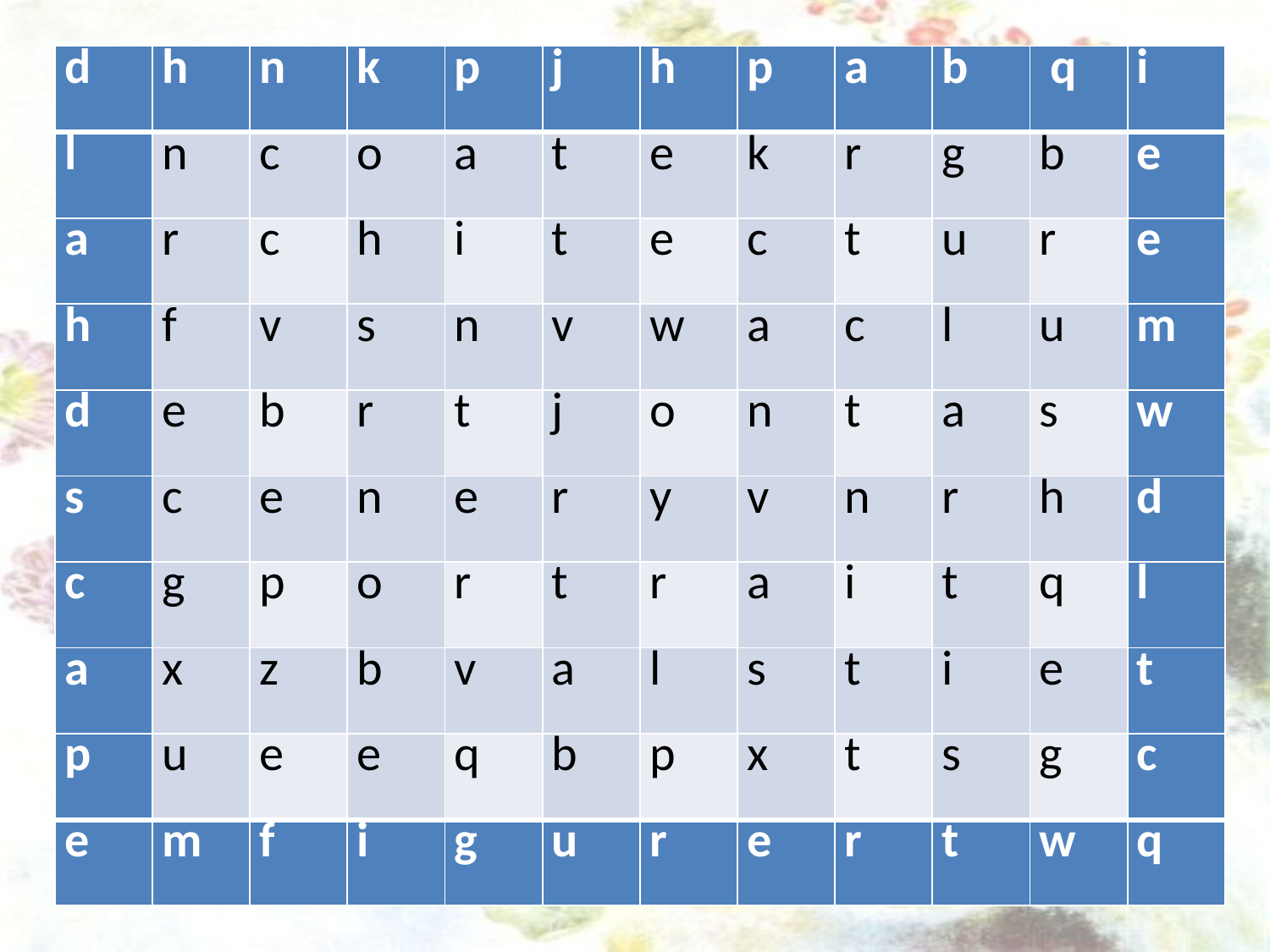

| d | h | n | k | p | j | h | p | a | b | q | i |
| --- | --- | --- | --- | --- | --- | --- | --- | --- | --- | --- | --- |
| l | n | c | o | a | t | e | k | r | g | b | e |
| a | r | c | h | i | t | e | c | t | u | r | e |
| h | f | v | s | n | v | w | a | c | l | u | m |
| d | e | b | r | t | j | o | n | t | a | s | w |
| s | c | e | n | e | r | y | v | n | r | h | d |
| c | g | p | o | r | t | r | a | i | t | q | l |
| a | x | z | b | v | a | l | s | t | i | e | t |
| p | u | e | e | q | b | p | x | t | s | g | c |
| e | m | f | i | g | u | r | e | r | t | w | q |